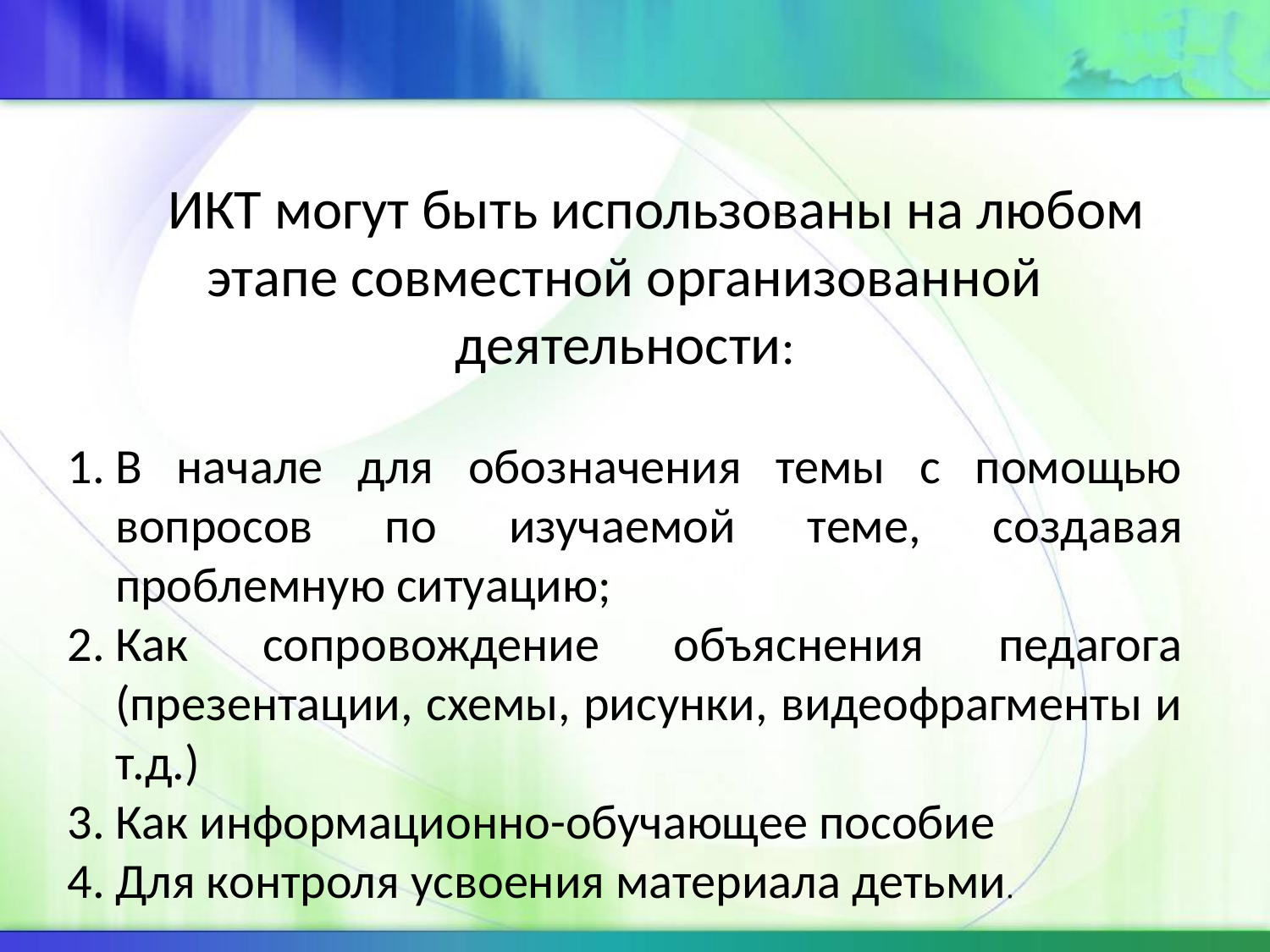

ИКТ могут быть использованы на любом этапе совместной организованной деятельности:

В начале для обозначения темы с помощью вопросов по изучаемой теме, создавая проблемную ситуацию;
Как сопровождение объяснения педагога (презентации, схемы, рисунки, видеофрагменты и т.д.)
Как информационно-обучающее пособие
Для контроля усвоения материала детьми.